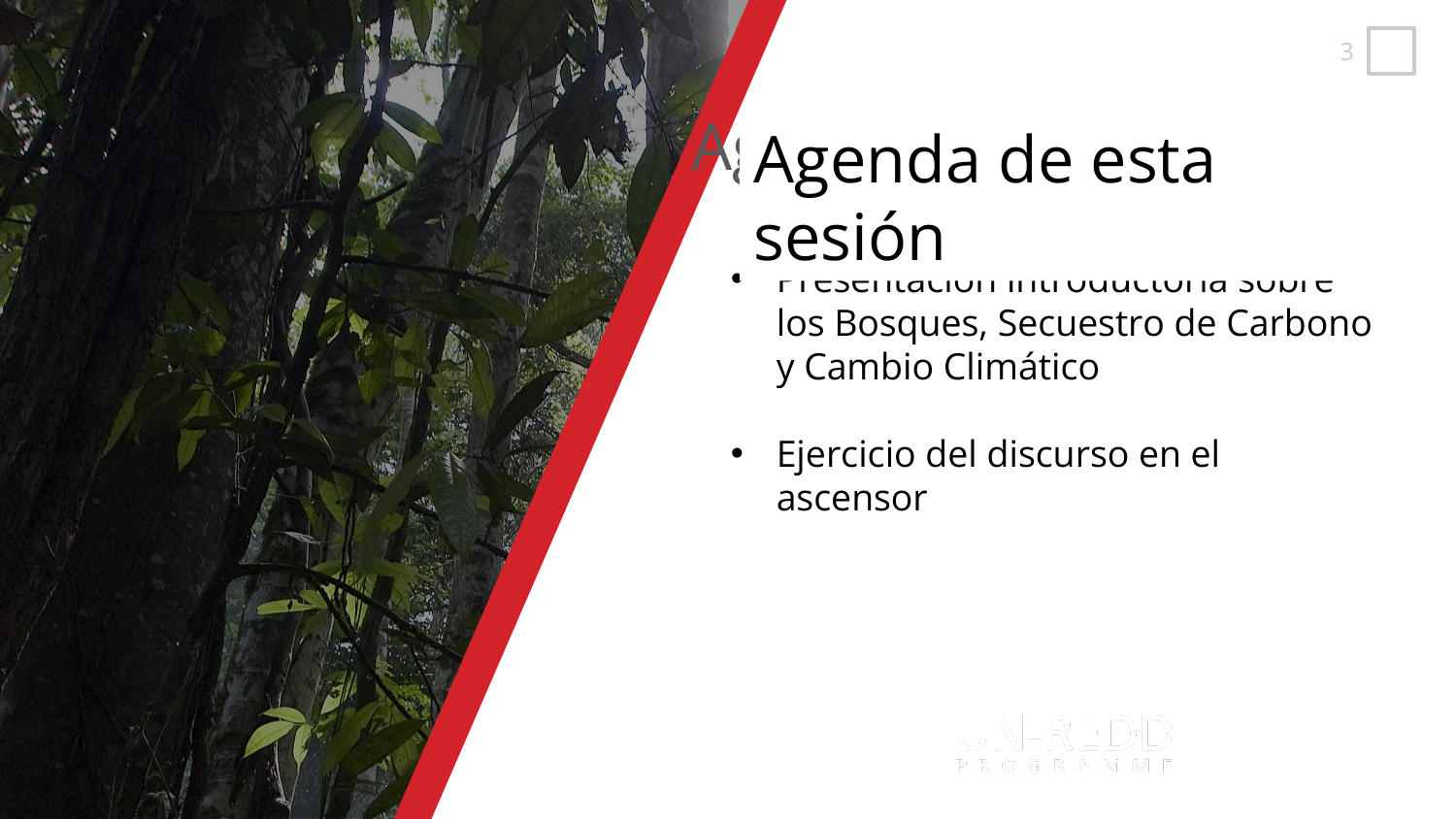

Agenda de esta sesión
Presentación introductoria sobre los Bosques, Secuestro de Carbono y Cambio Climático

Ejercicio del discurso en el ascensor